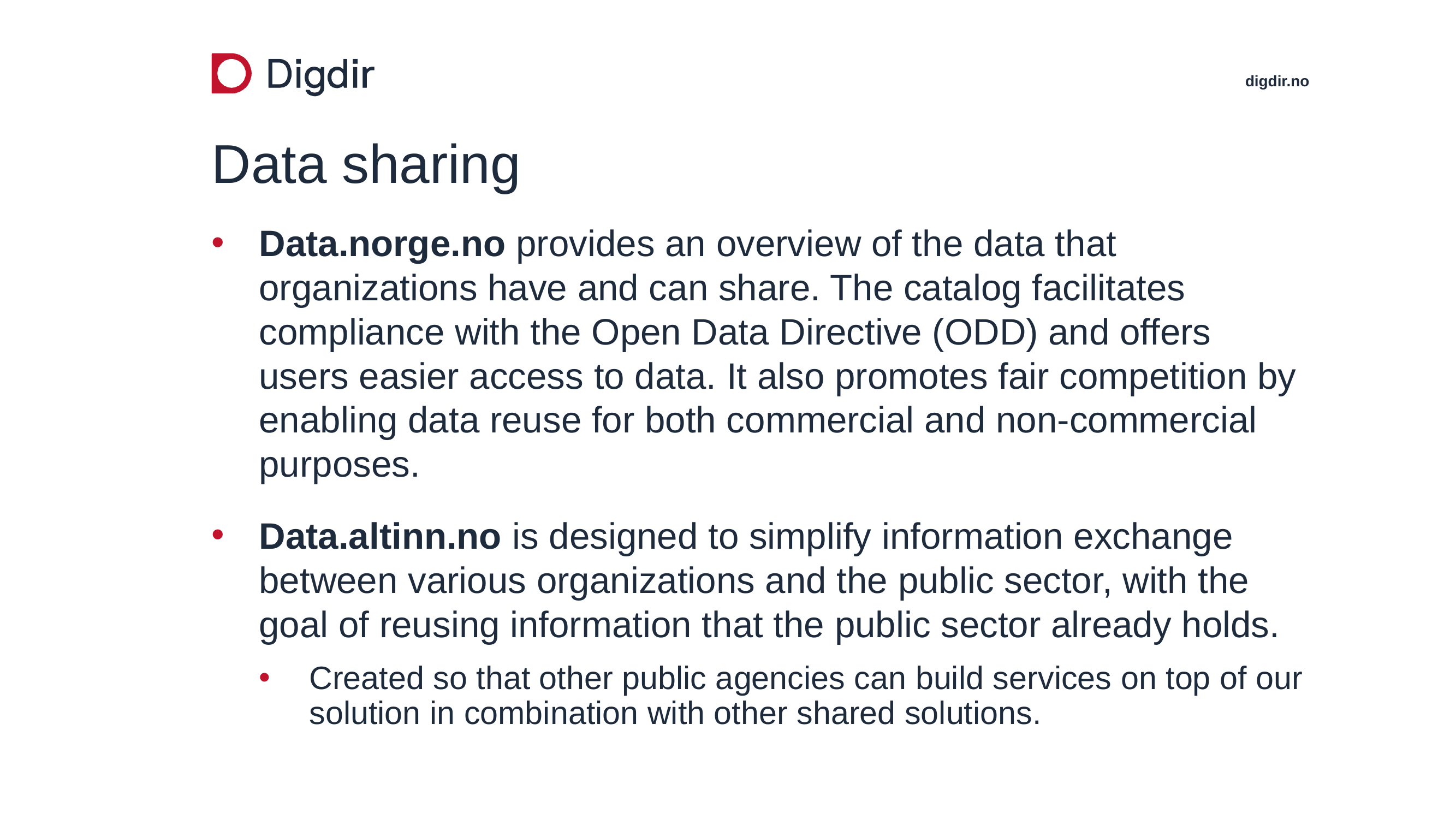

# Data sharing
Data.norge.no provides an overview of the data that organizations have and can share. The catalog facilitates compliance with the Open Data Directive (ODD) and offers users easier access to data. It also promotes fair competition by enabling data reuse for both commercial and non-commercial purposes.
Data.altinn.no is designed to simplify information exchange between various organizations and the public sector, with the goal of reusing information that the public sector already holds.
Created so that other public agencies can build services on top of our solution in combination with other shared solutions.